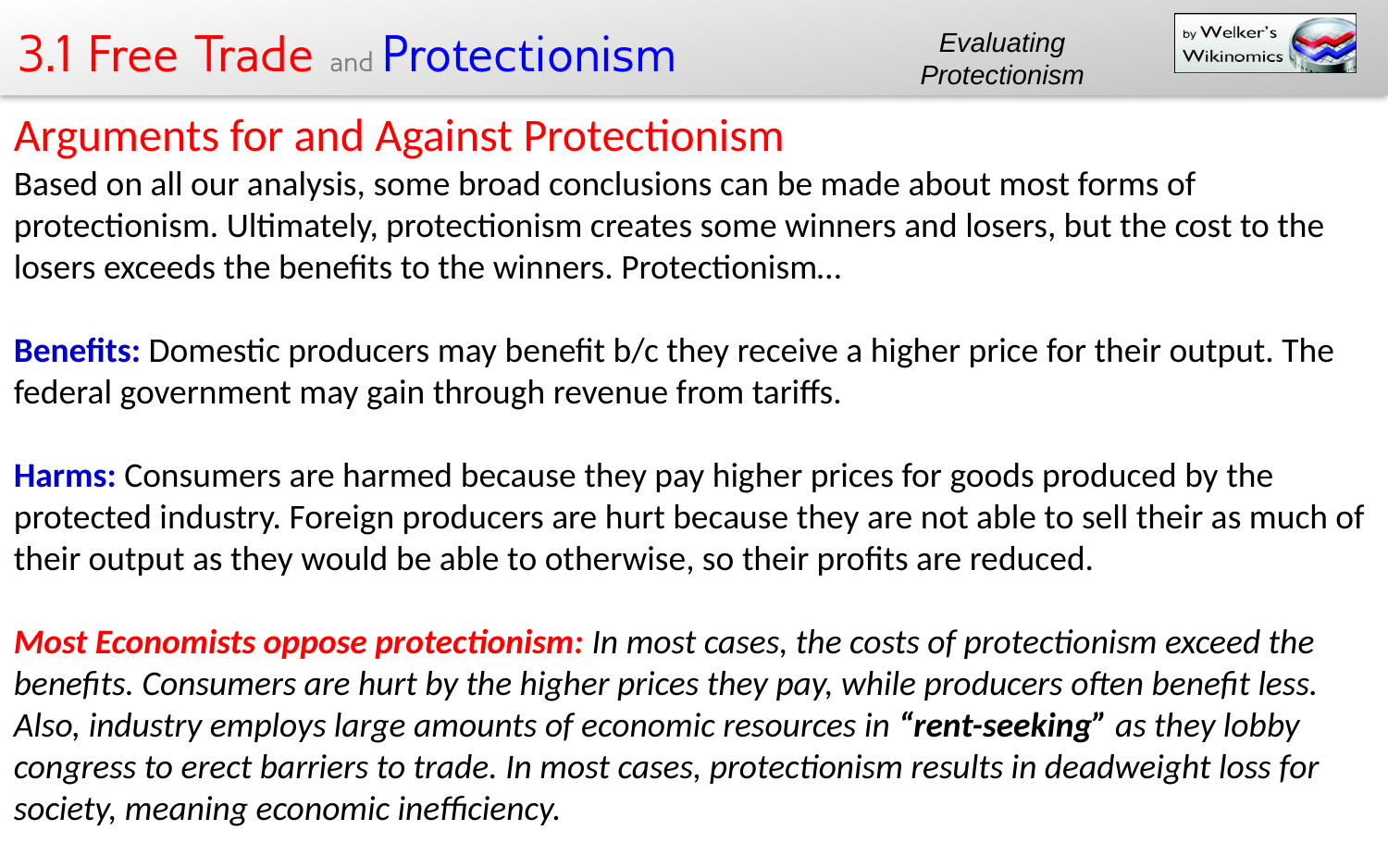

Evaluating Protectionism
Arguments for and Against Protectionism
Based on all our analysis, some broad conclusions can be made about most forms of protectionism. Ultimately, protectionism creates some winners and losers, but the cost to the losers exceeds the benefits to the winners. Protectionism…

Benefits: Domestic producers may benefit b/c they receive a higher price for their output. The federal government may gain through revenue from tariffs.

Harms: Consumers are harmed because they pay higher prices for goods produced by the protected industry. Foreign producers are hurt because they are not able to sell their as much of their output as they would be able to otherwise, so their profits are reduced.

Most Economists oppose protectionism: In most cases, the costs of protectionism exceed the benefits. Consumers are hurt by the higher prices they pay, while producers often benefit less. Also, industry employs large amounts of economic resources in “rent-seeking” as they lobby congress to erect barriers to trade. In most cases, protectionism results in deadweight loss for society, meaning economic inefficiency.